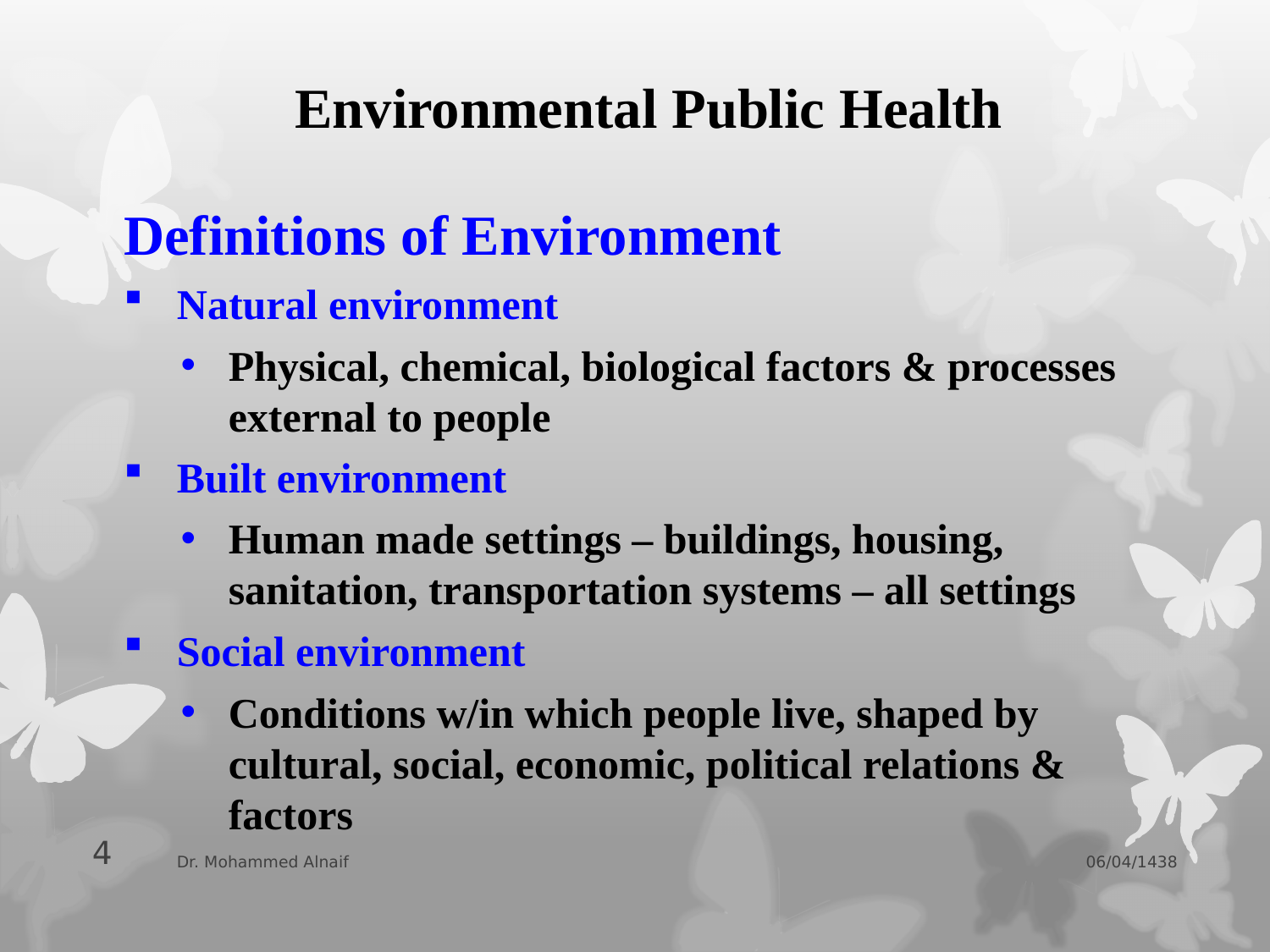

# Environmental Public Health
Definitions of Environment
Natural environment
Physical, chemical, biological factors & processes external to people
Built environment
Human made settings – buildings, housing, sanitation, transportation systems – all settings
Social environment
Conditions w/in which people live, shaped by cultural, social, economic, political relations & factors
4
Dr. Mohammed Alnaif
06/04/1438